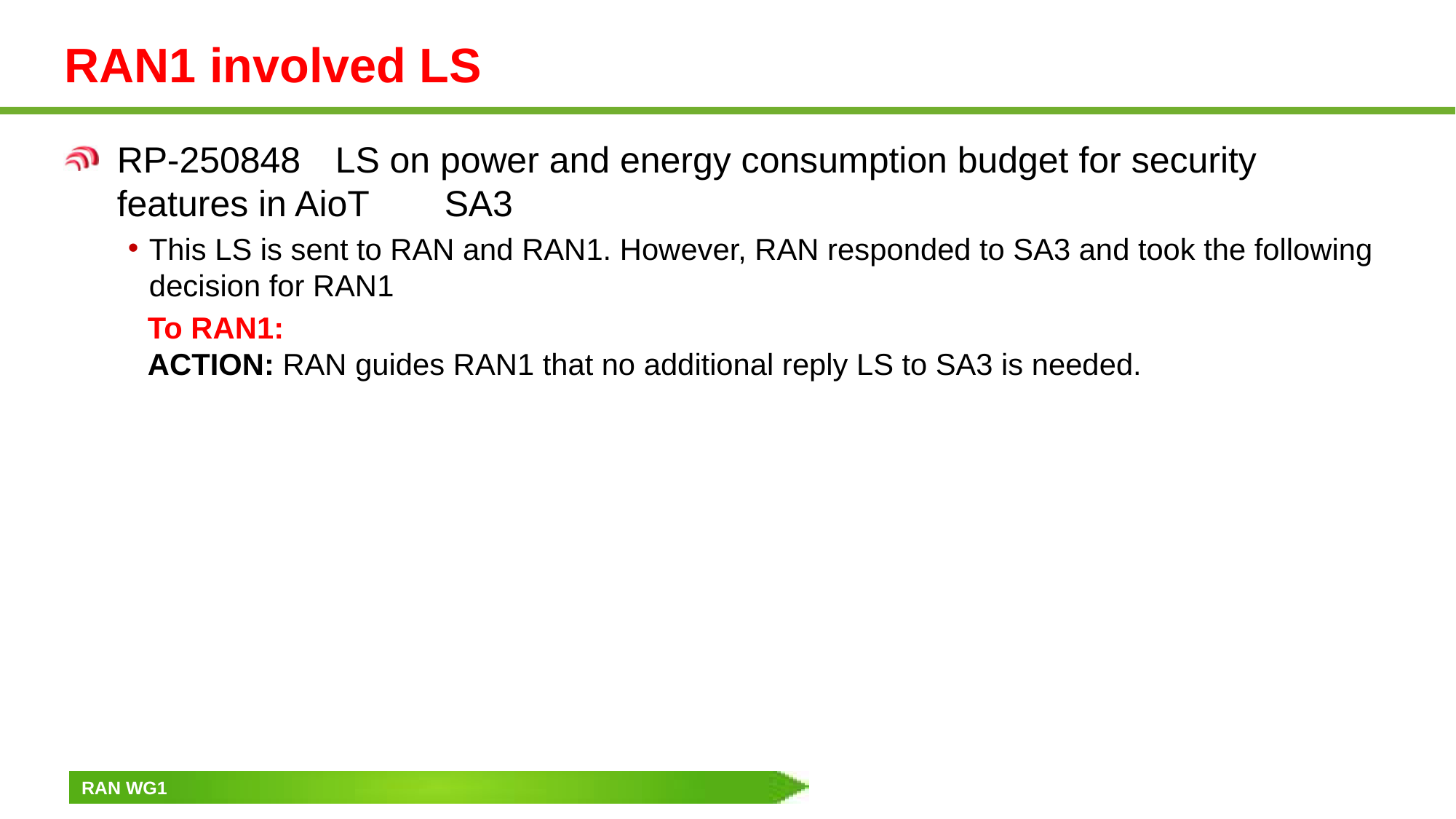

# RAN1 involved LS
RP-250848	LS on power and energy consumption budget for security features in AioT 	SA3
This LS is sent to RAN and RAN1. However, RAN responded to SA3 and took the following decision for RAN1
          To RAN1:
          ACTION: RAN guides RAN1 that no additional reply LS to SA3 is needed.